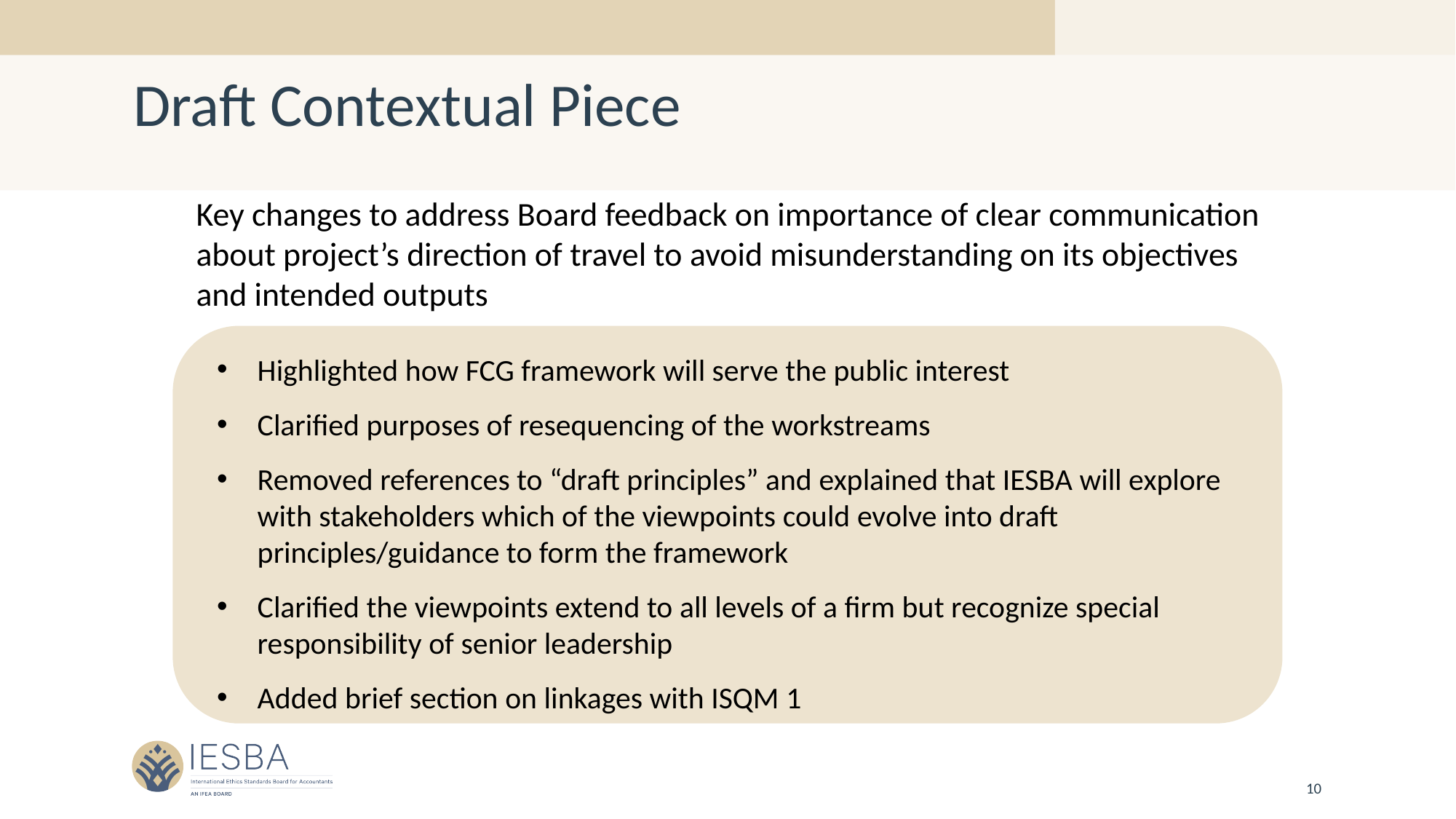

# Draft Contextual Piece
Key changes to address Board feedback on importance of clear communication about project’s direction of travel to avoid misunderstanding on its objectives and intended outputs

Highlighted how FCG framework will serve the public interest
Clarified purposes of resequencing of the workstreams
Removed references to “draft principles” and explained that IESBA will explore with stakeholders which of the viewpoints could evolve into draft principles/guidance to form the framework
Clarified the viewpoints extend to all levels of a firm but recognize special responsibility of senior leadership
Added brief section on linkages with ISQM 1

10